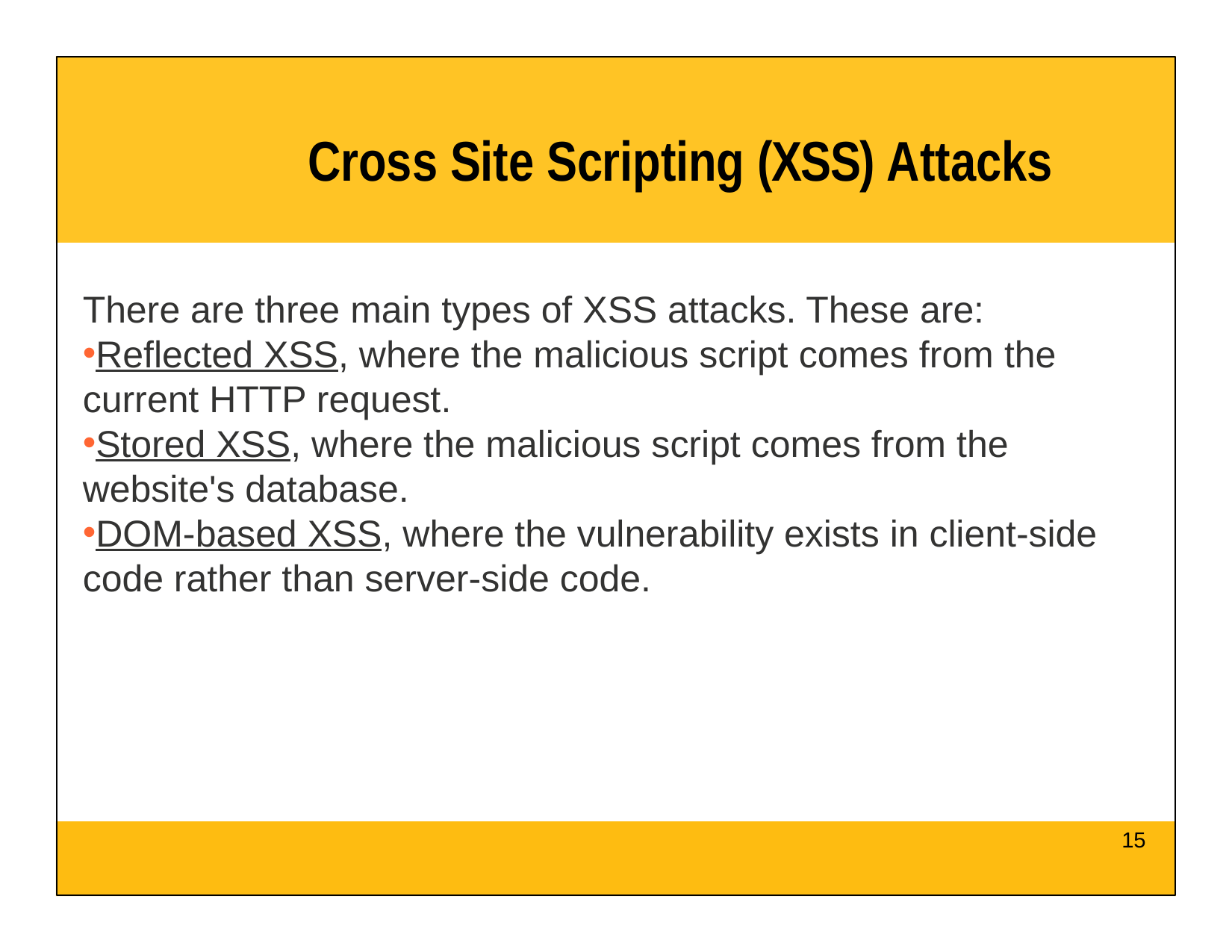

# Cross Site Scripting (XSS) Attacks
There are three main types of XSS attacks. These are:
Reflected XSS, where the malicious script comes from the current HTTP request.
Stored XSS, where the malicious script comes from the website's database.
DOM-based XSS, where the vulnerability exists in client-side code rather than server-side code.
15